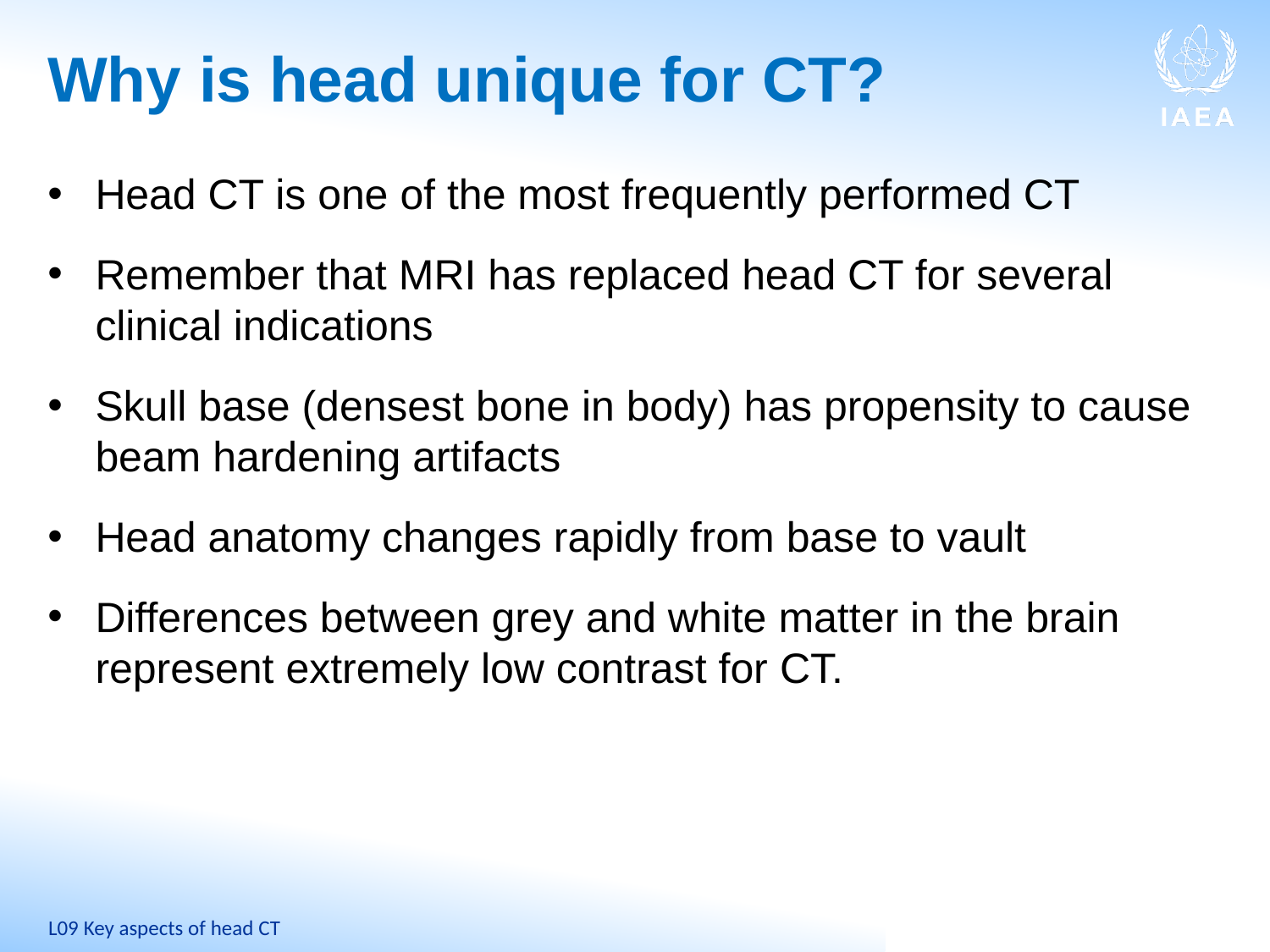

# Why is head unique for CT?
Head CT is one of the most frequently performed CT
Remember that MRI has replaced head CT for several clinical indications
Skull base (densest bone in body) has propensity to cause beam hardening artifacts
Head anatomy changes rapidly from base to vault
Differences between grey and white matter in the brain represent extremely low contrast for CT.